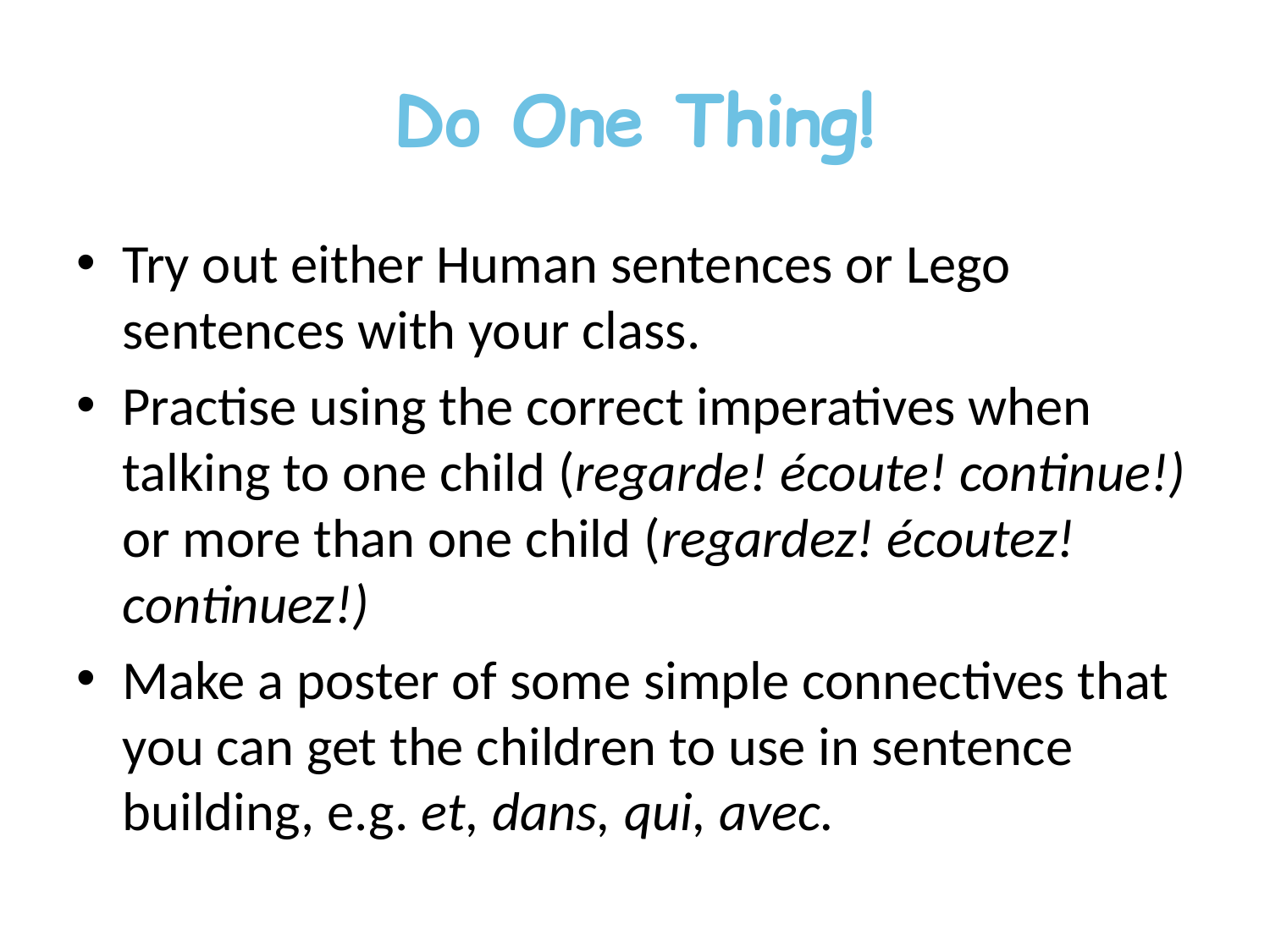

# Do One Thing!
Try out either Human sentences or Lego sentences with your class.
Practise using the correct imperatives when talking to one child (regarde! écoute! continue!) or more than one child (regardez! écoutez! continuez!)
Make a poster of some simple connectives that you can get the children to use in sentence building, e.g. et, dans, qui, avec.